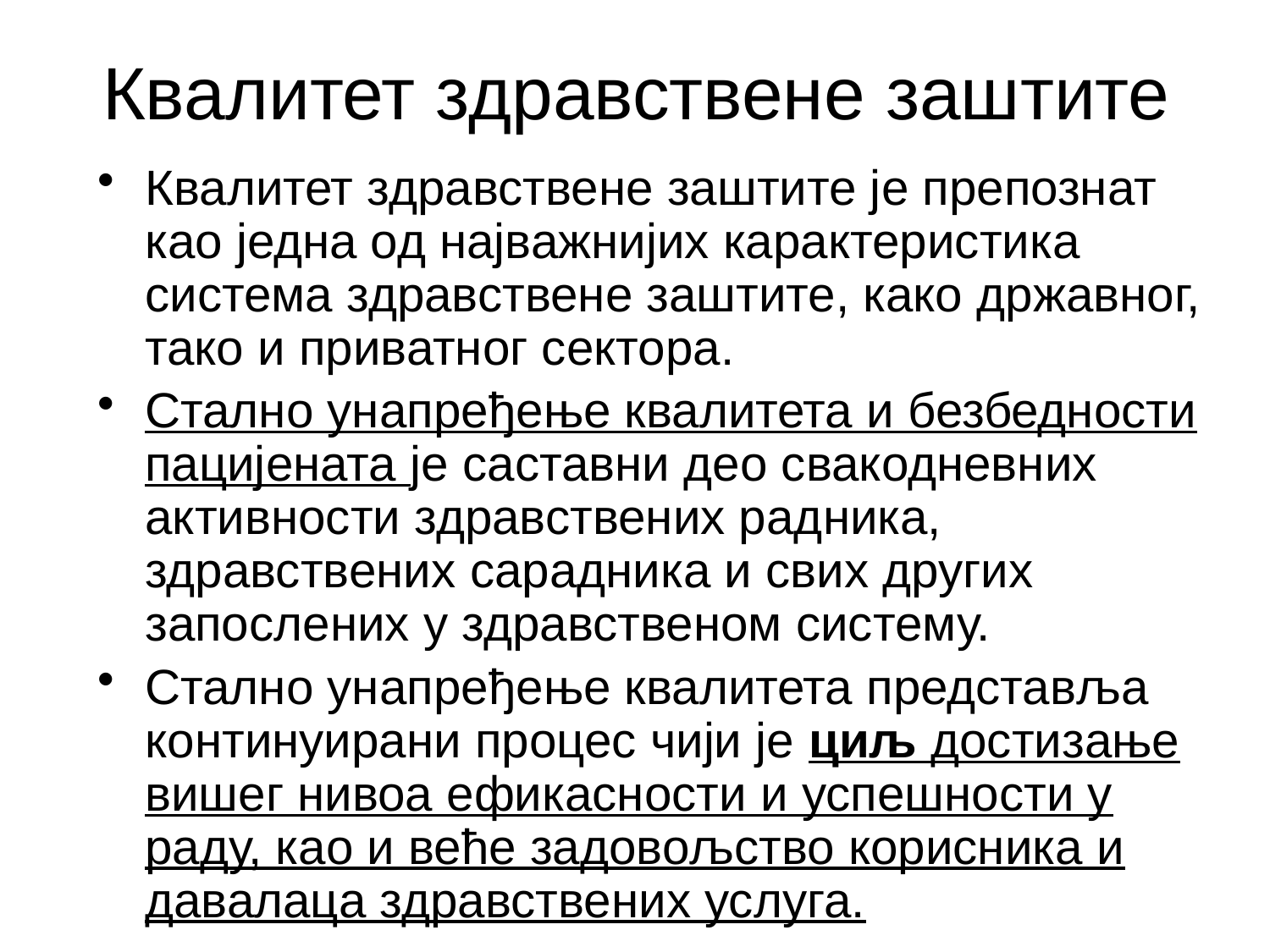

# Квалитет здравствене заштите
Квалитет здравствене заштите је препознат као једна од најважнијих карактеристика система здравствене заштите, како државног, тако и приватног сектора.
Стално унапређење квалитета и безбедности пацијената је саставни део свакодневних активности здравствених радника, здравствених сарадника и свих других запослених у здравственом систему.
Стално унапређење квалитета представља континуирани процес чији је циљ достизање вишег нивоа ефикасности и успешности у раду, као и веће задовољство корисника и давалаца здравствених услуга.